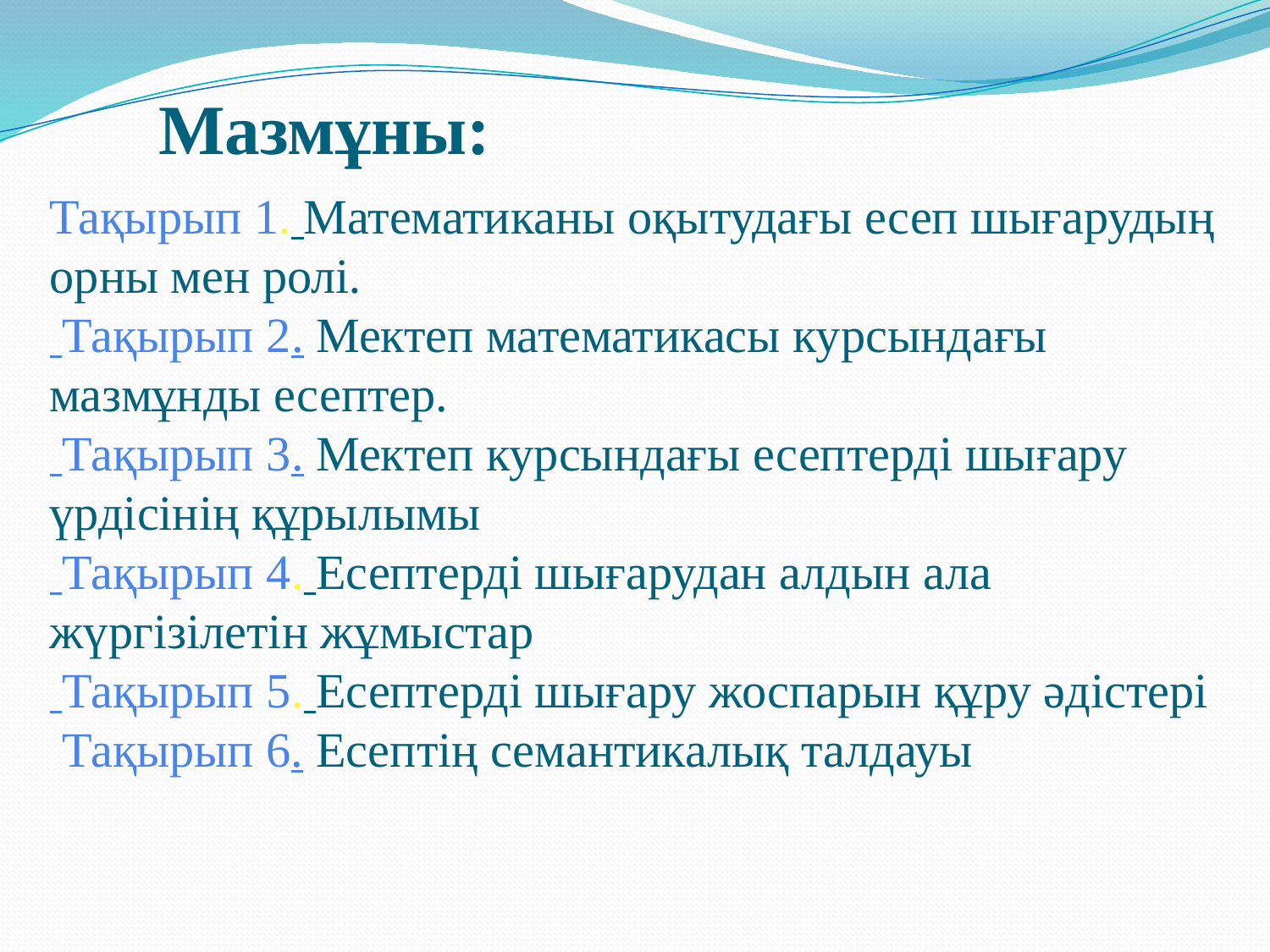

Мазмұны:
# Тақырып 1. Математиканы оқытудағы есеп шығарудың орны мен ролі. Тақырып 2. Мектеп математикасы курсындағы мазмұнды есептер. Тақырып 3. Мектеп курсындағы есептерді шығару үрдісінің құрылымы Тақырып 4. Есептерді шығарудан алдын ала жүргізілетін жұмыстар Тақырып 5. Есептерді шығару жоспарын құру әдістері Тақырып 6. Есептің семантикалық талдауы